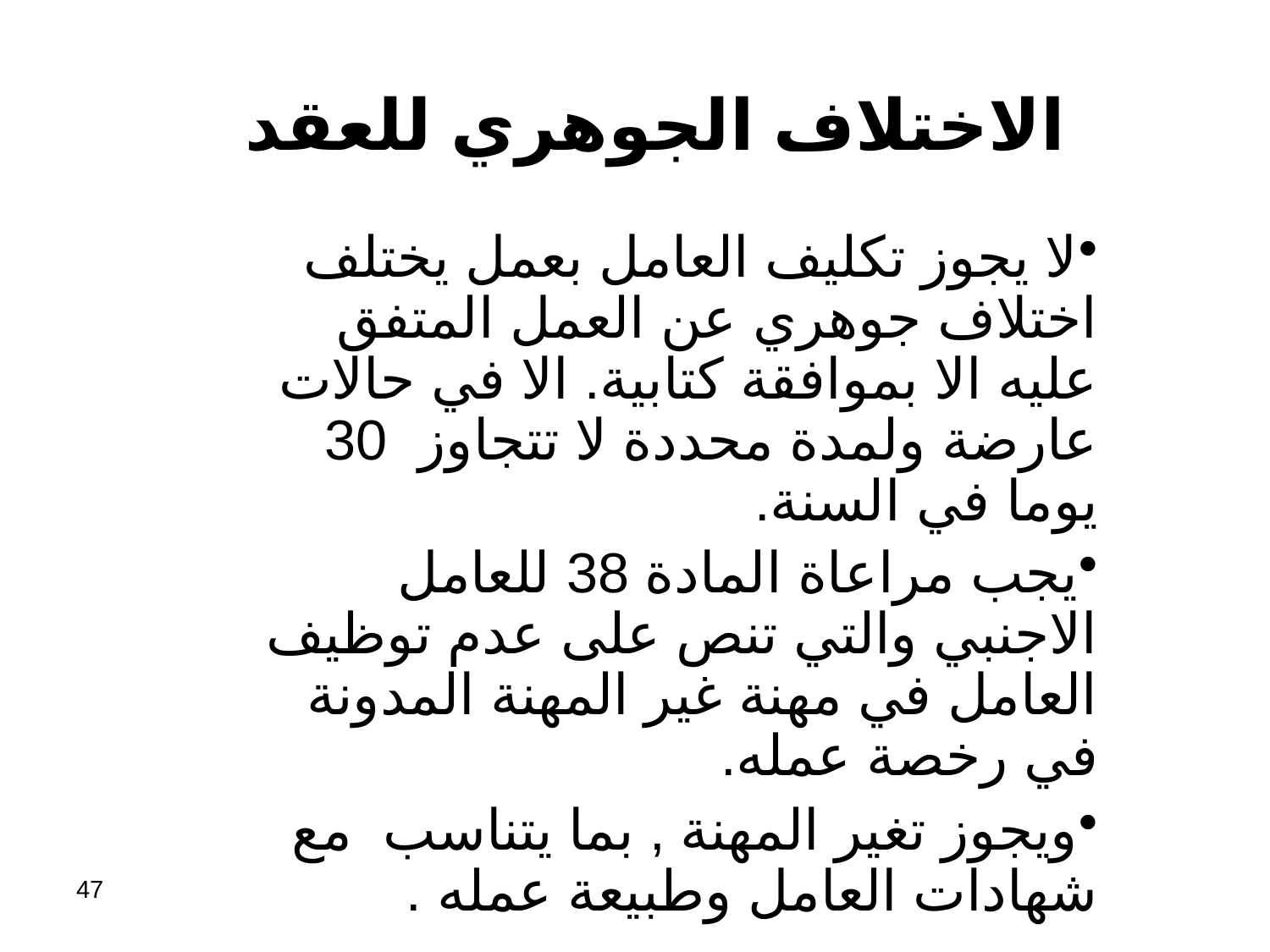

# الاختلاف الجوهري للعقد
لا يجوز تكليف العامل بعمل يختلف اختلاف جوهري عن العمل المتفق عليه الا بموافقة كتابية. الا في حالات عارضة ولمدة محددة لا تتجاوز  30 يوما في السنة.
يجب مراعاة المادة 38 للعامل الاجنبي والتي تنص على عدم توظيف العامل في مهنة غير المهنة المدونة في رخصة عمله.
ويجوز تغير المهنة , بما يتناسب  مع شهادات العامل وطبيعة عمله .
47